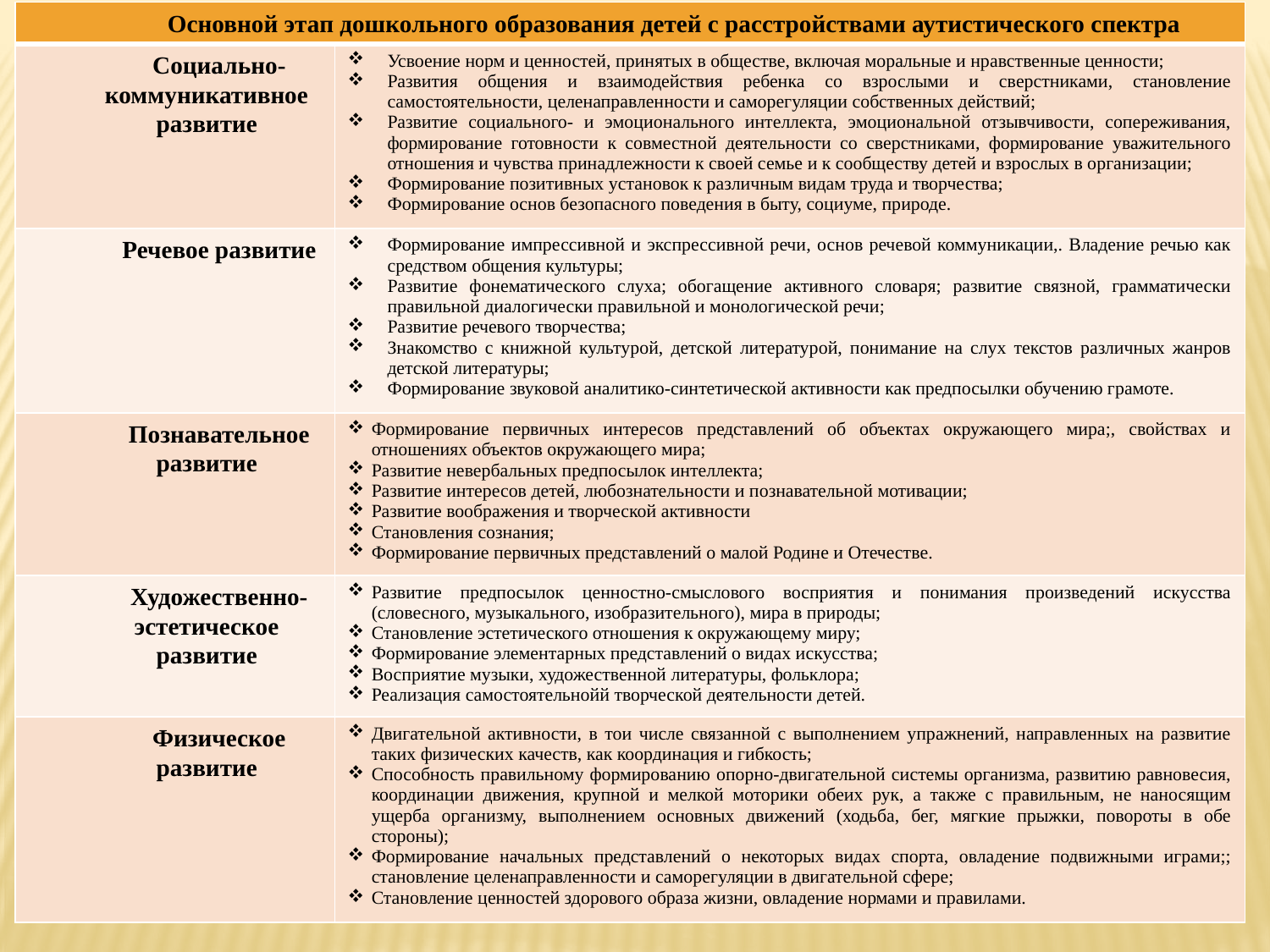

| Основной этап дошкольного образования детей с расстройствами аутистического спектра |  |
| --- | --- |
| Социально-коммуникативное развитие | Усвоение норм и ценностей, принятых в обществе, включая моральные и нравственные ценности; Развития общения и взаимодействия ребенка со взрослыми и сверстниками, становление самостоятельности, целенаправленности и саморегуляции собственных действий; Развитие социального- и эмоционального интеллекта, эмоциональной отзывчивости, сопереживания, формирование готовности к совместной деятельности со сверстниками, формирование уважительного отношения и чувства принадлежности к своей семье и к сообществу детей и взрослых в организации; Формирование позитивных установок к различным видам труда и творчества; Формирование основ безопасного поведения в быту, социуме, природе. |
| Речевое развитие | Формирование импрессивной и экспрессивной речи, основ речевой коммуникации,. Владение речью как средством общения культуры; Развитие фонематического слуха; обогащение активного словаря; развитие связной, грамматически правильной диалогически правильной и монологической речи; Развитие речевого творчества; Знакомство с книжной культурой, детской литературой, понимание на слух текстов различных жанров детской литературы; Формирование звуковой аналитико-синтетической активности как предпосылки обучению грамоте. |
| Познавательное развитие | Формирование первичных интересов представлений об объектах окружающего мира;, свойствах и отношениях объектов окружающего мира; Развитие невербальных предпосылок интеллекта; Развитие интересов детей, любознательности и познавательной мотивации; Развитие воображения и творческой активности Становления сознания; Формирование первичных представлений о малой Родине и Отечестве. |
| Художественно-эстетическое развитие | Развитие предпосылок ценностно-смыслового восприятия и понимания произведений искусства (словесного, музыкального, изобразительного), мира в природы; Становление эстетического отношения к окружающему миру; Формирование элементарных представлений о видах искусства; Восприятие музыки, художественной литературы, фольклора; Реализация самостоятельнойй творческой деятельности детей. |
| Физическое развитие | Двигательной активности, в тои числе связанной с выполнением упражнений, направленных на развитие таких физических качеств, как координация и гибкость; Способность правильному формированию опорно-двигательной системы организма, развитию равновесия, координации движения, крупной и мелкой моторики обеих рук, а также с правильным, не наносящим ущерба организму, выполнением основных движений (ходьба, бег, мягкие прыжки, повороты в обе стороны); Формирование начальных представлений о некоторых видах спорта, овладение подвижными играми;; становление целенаправленности и саморегуляции в двигательной сфере; Становление ценностей здорового образа жизни, овладение нормами и правилами. |